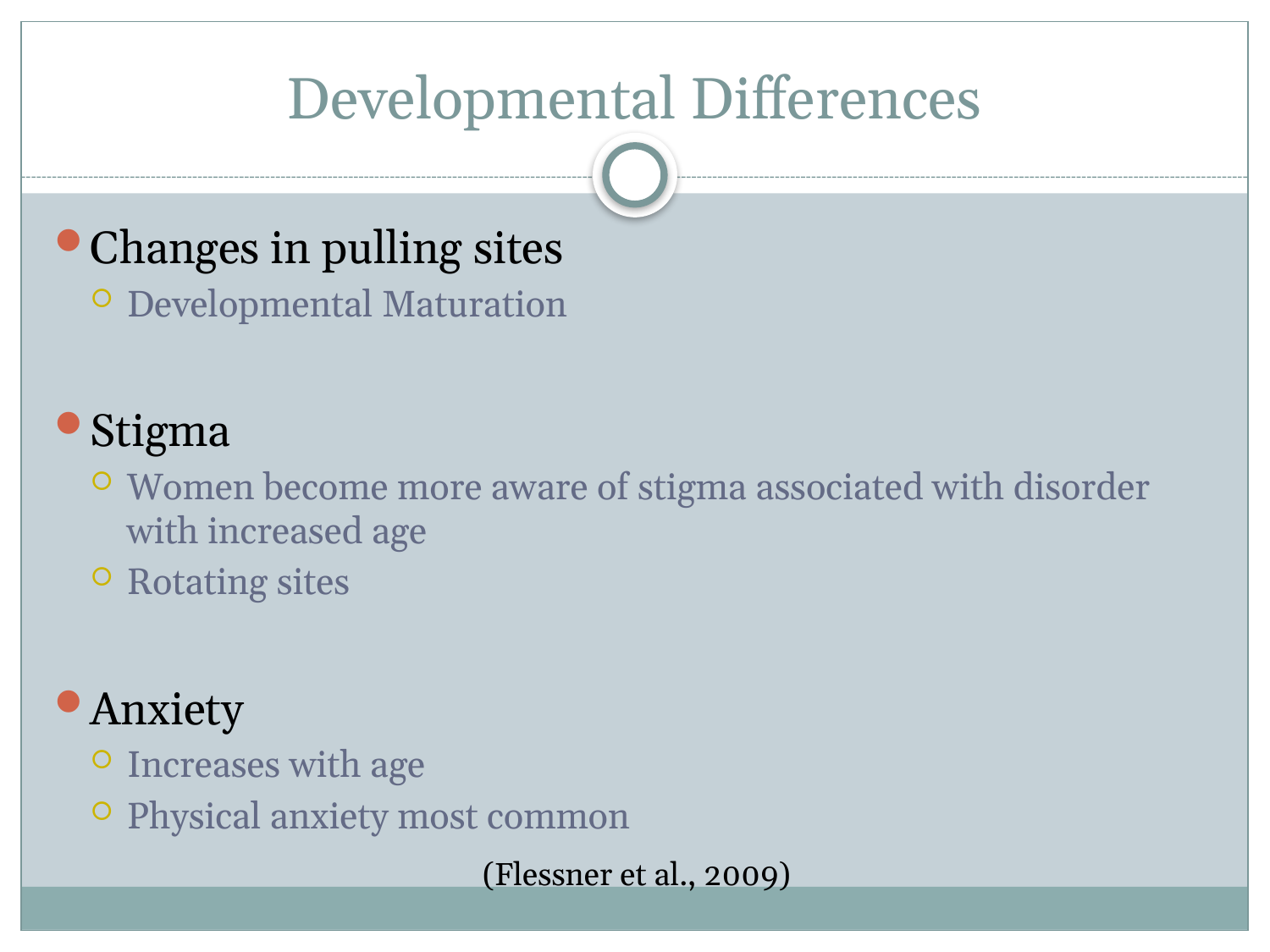

# Developmental Differences
Changes in pulling sites
Developmental Maturation

Stigma
Women become more aware of stigma associated with disorder with increased age
Rotating sites

Anxiety
Increases with age
Physical anxiety most common

(Flessner et al., 2009)